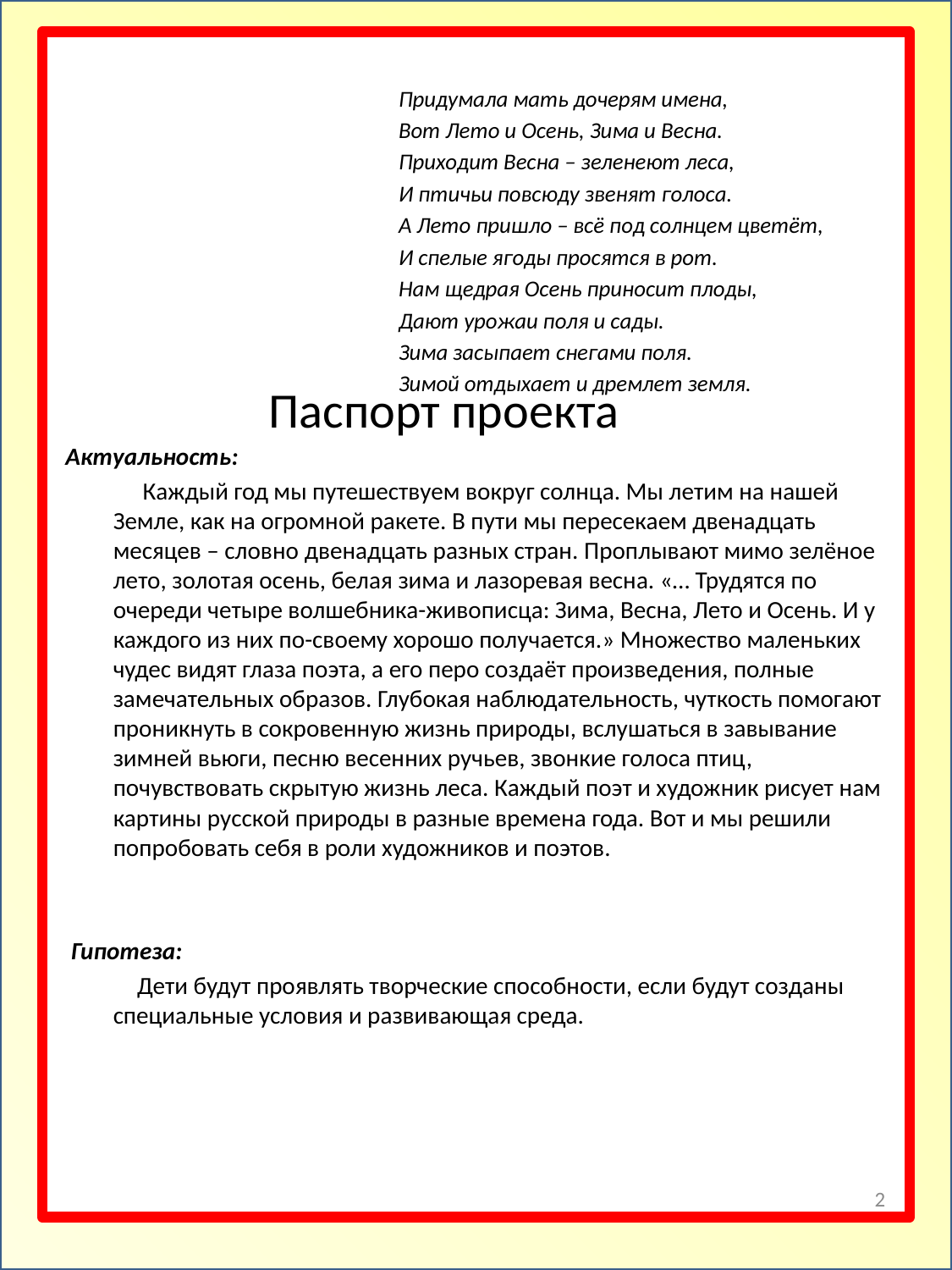

Придумала мать дочерям имена,
Вот Лето и Осень, Зима и Весна.
Приходит Весна – зеленеют леса,
И птичьи повсюду звенят голоса.
А Лето пришло – всё под солнцем цветёт,
И спелые ягоды просятся в рот.
Нам щедрая Осень приносит плоды,
Дают урожаи поля и сады.
Зима засыпает снегами поля.
Зимой отдыхает и дремлет земля.

Паспорт проекта

Актуальность:
              Каждый год мы путешествуем вокруг солнца. Мы летим на нашей Земле, как на огромной ракете. В пути мы пересекаем двенадцать месяцев – словно двенадцать разных стран. Проплывают мимо зелёное лето, золотая осень, белая зима и лазоревая весна. «… Трудятся по очереди четыре волшебника-живописца: Зима, Весна, Лето и Осень. И у каждого из них по-своему хорошо получается.» Множество маленьких чудес видят глаза поэта, а его перо создаёт произведения, полные замечательных образов. Глубокая наблюдательность, чуткость помогают проникнуть в сокровенную жизнь природы, вслушаться в завывание зимней вьюги, песню весенних ручьев, звонкие голоса птиц, почувствовать скрытую жизнь леса. Каждый поэт и художник рисует нам картины русской природы в разные времена года. Вот и мы решили попробовать себя в роли художников и поэтов.

 Гипотеза:
             Дети будут проявлять творческие способности, если будут созданы специальные условия и развивающая среда.

2